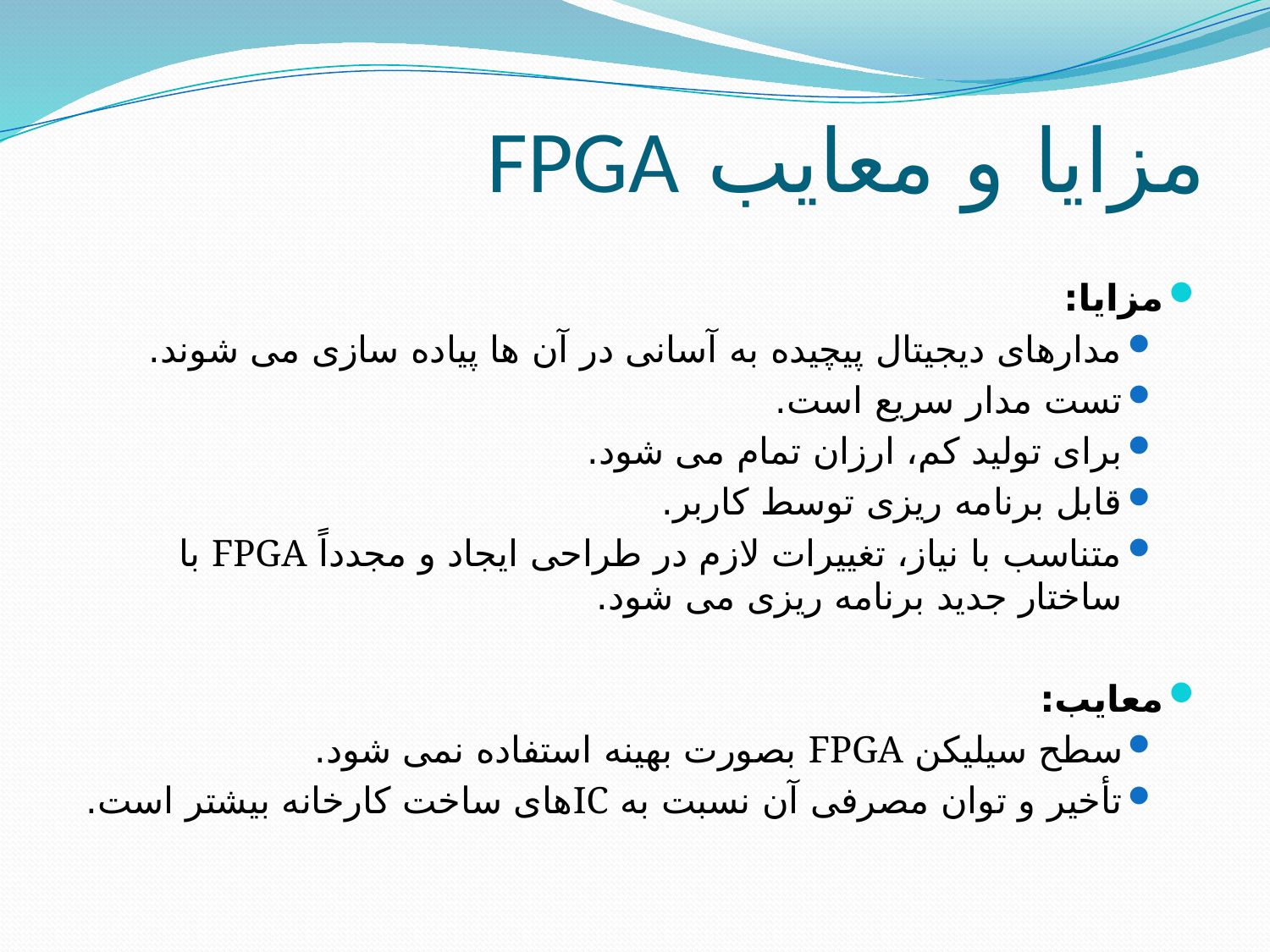

# مزایا و معایب FPGA
مزایا:
مدارهای دیجیتال پیچیده به آسانی در آن ها پیاده سازی می شوند.
تست مدار سریع است.
برای تولید کم، ارزان تمام می شود.
قابل برنامه ریزی توسط کاربر.
متناسب با نیاز، تغییرات لازم در طراحی ایجاد و مجدداً FPGA با ساختار جدید برنامه ریزی می شود.

معایب:
سطح سیلیکن FPGA بصورت بهینه استفاده نمی شود.
تأخیر و توان مصرفی آن نسبت به ICهای ساخت کارخانه بیشتر است.